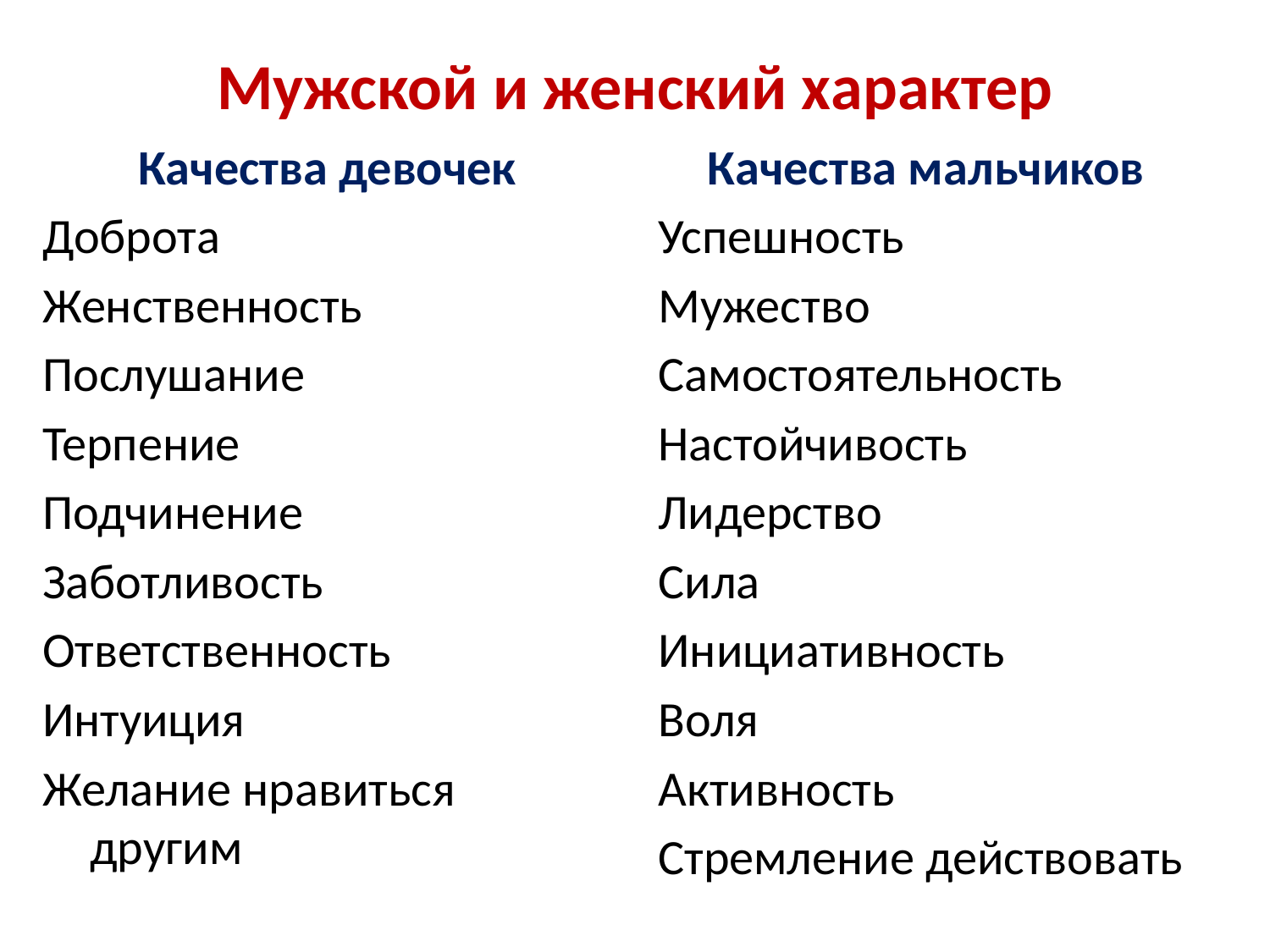

# Мужской и женский характер
Качества девочек
Доброта
Женственность
Послушание
Терпение
Подчинение
Заботливость
Ответственность
Интуиция
Желание нравиться другим
Качества мальчиков
Успешность
Мужество
Самостоятельность
Настойчивость
Лидерство
Сила
Инициативность
Воля
Активность
Стремление действовать